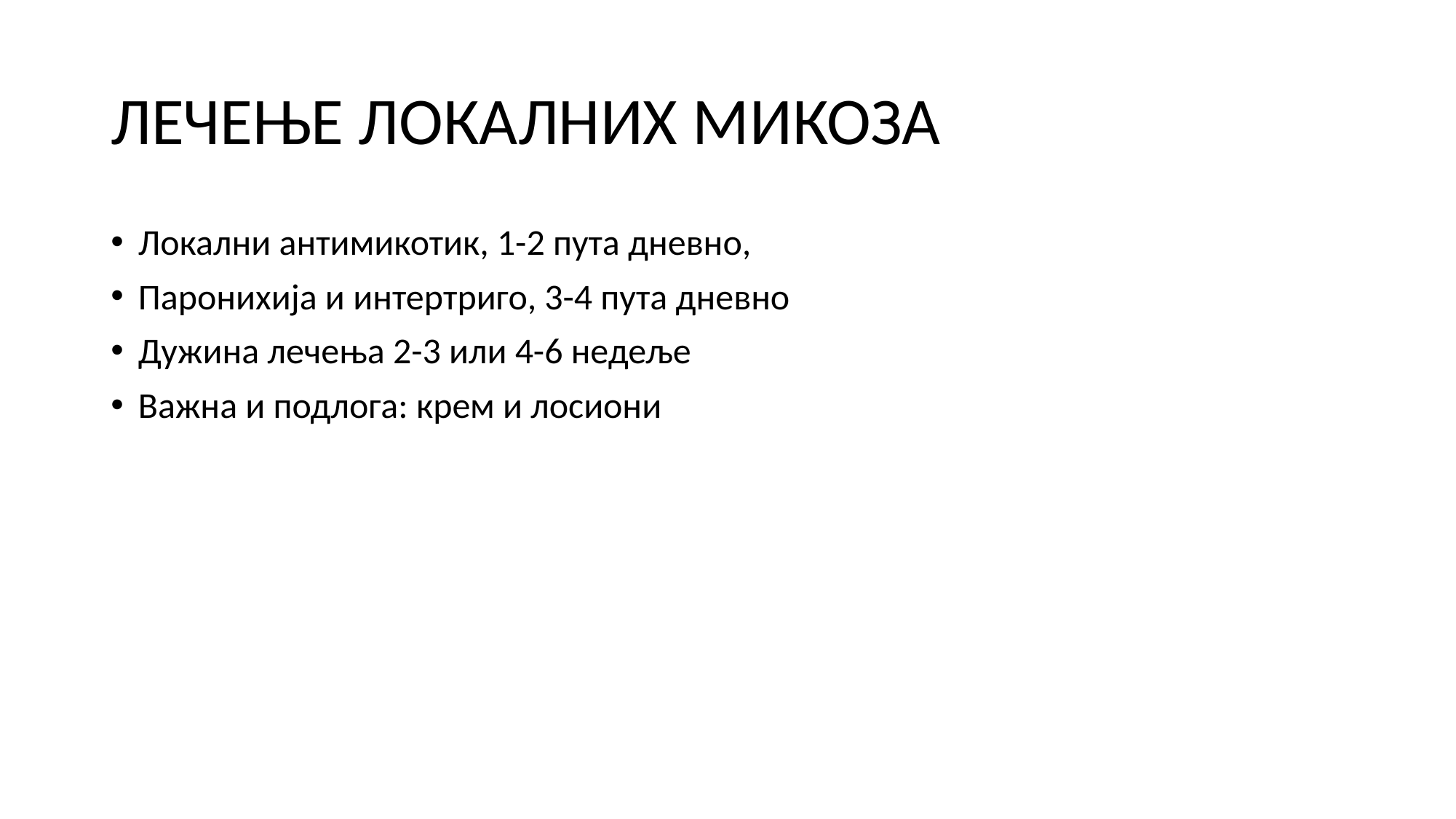

# ЛЕЧЕЊЕ ЛОКАЛНИХ МИКОЗА
Локални антимикотик, 1-2 пута дневно,
Паронихија и интертриго, 3-4 пута дневно
Дужина лечења 2-3 или 4-6 недеље
Важна и подлога: крем и лосиони